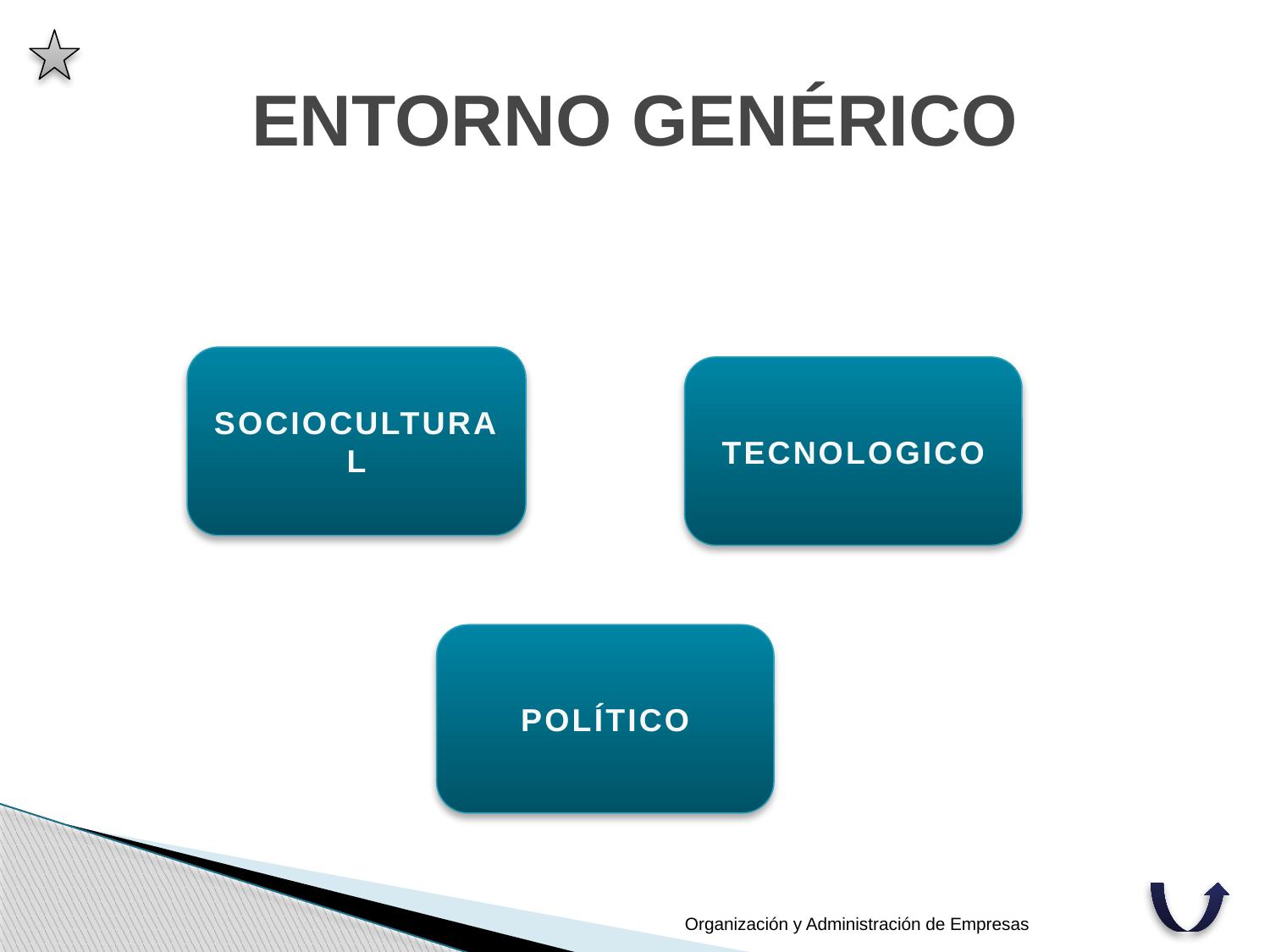

# ENTORNO GENÉRICO
SOCIOCULTURAL
TECNOLOGICO
POLÍTICO

Organización y Administración de Empresas